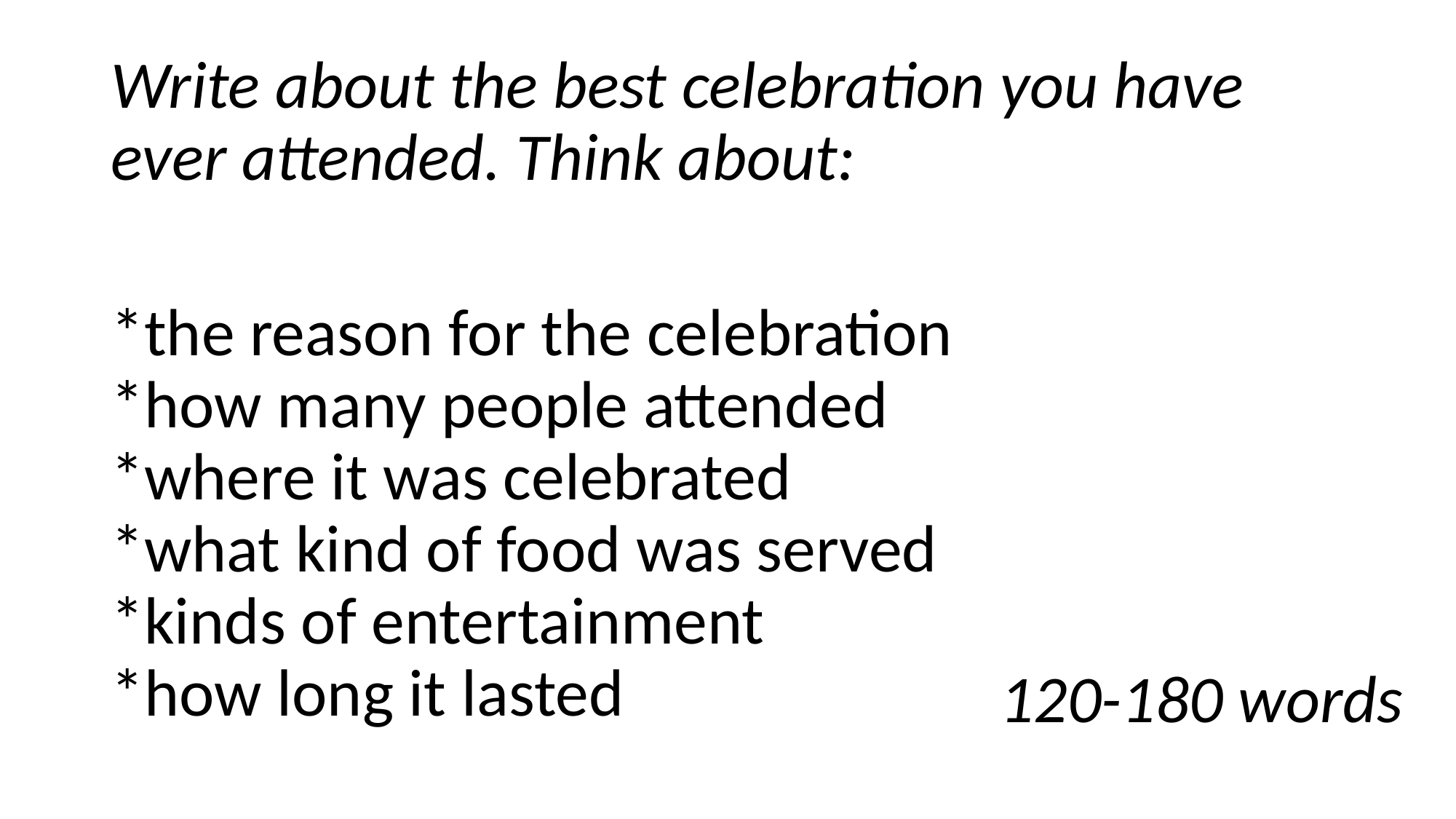

# Write about the best celebration you have ever attended. Think about:
*the reason for the celebration
*how many people attended
*where it was celebrated
*what kind of food was served
*kinds of entertainment
*how long it lasted
120-180 words